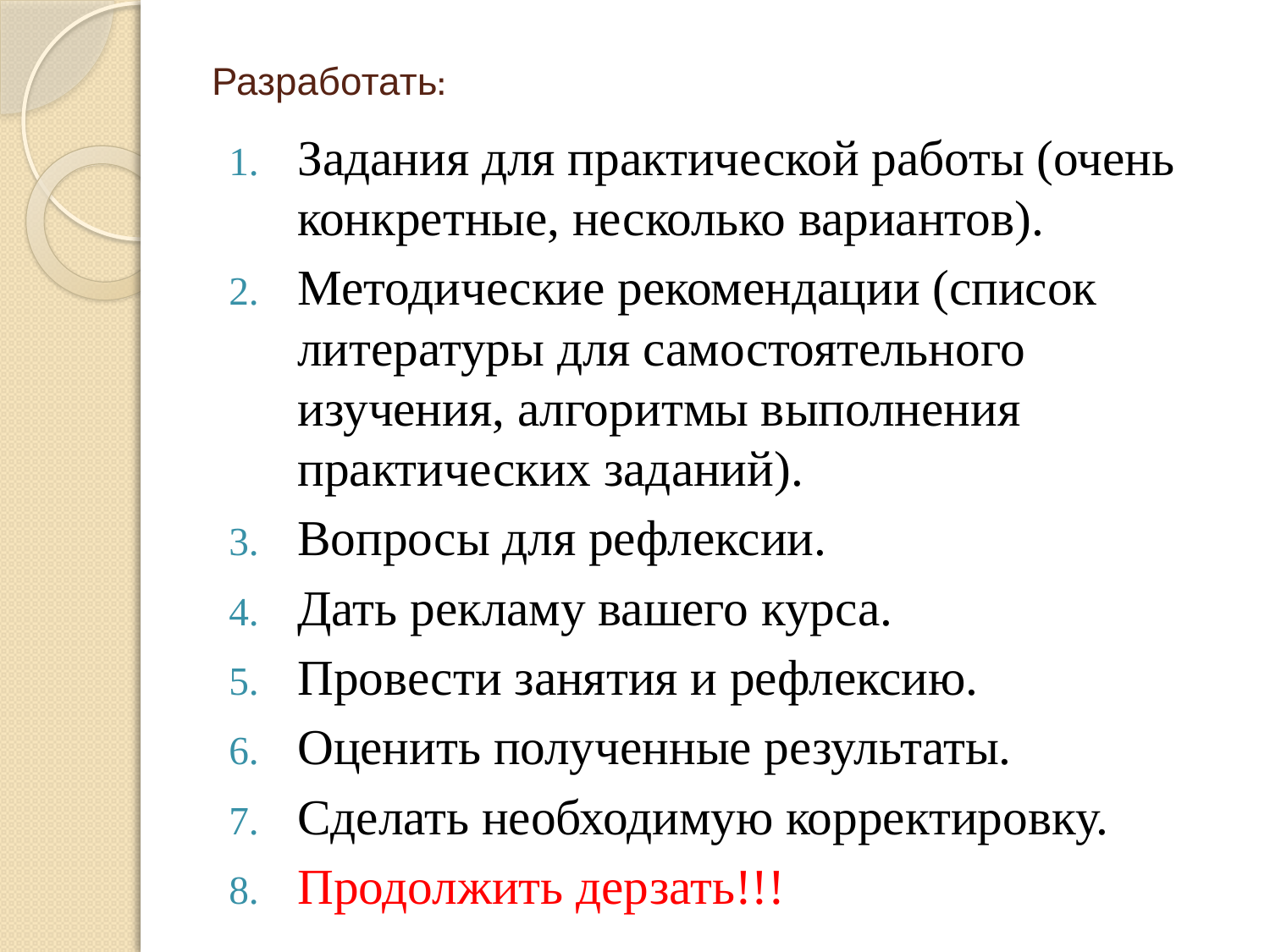

# Разработать:
Задания для практической работы (очень конкретные, несколько вариантов).
Методические рекомендации (список литературы для самостоятельного изучения, алгоритмы выполнения практических заданий).
Вопросы для рефлексии.
Дать рекламу вашего курса.
Провести занятия и рефлексию.
Оценить полученные результаты.
Сделать необходимую корректировку.
Продолжить дерзать!!!